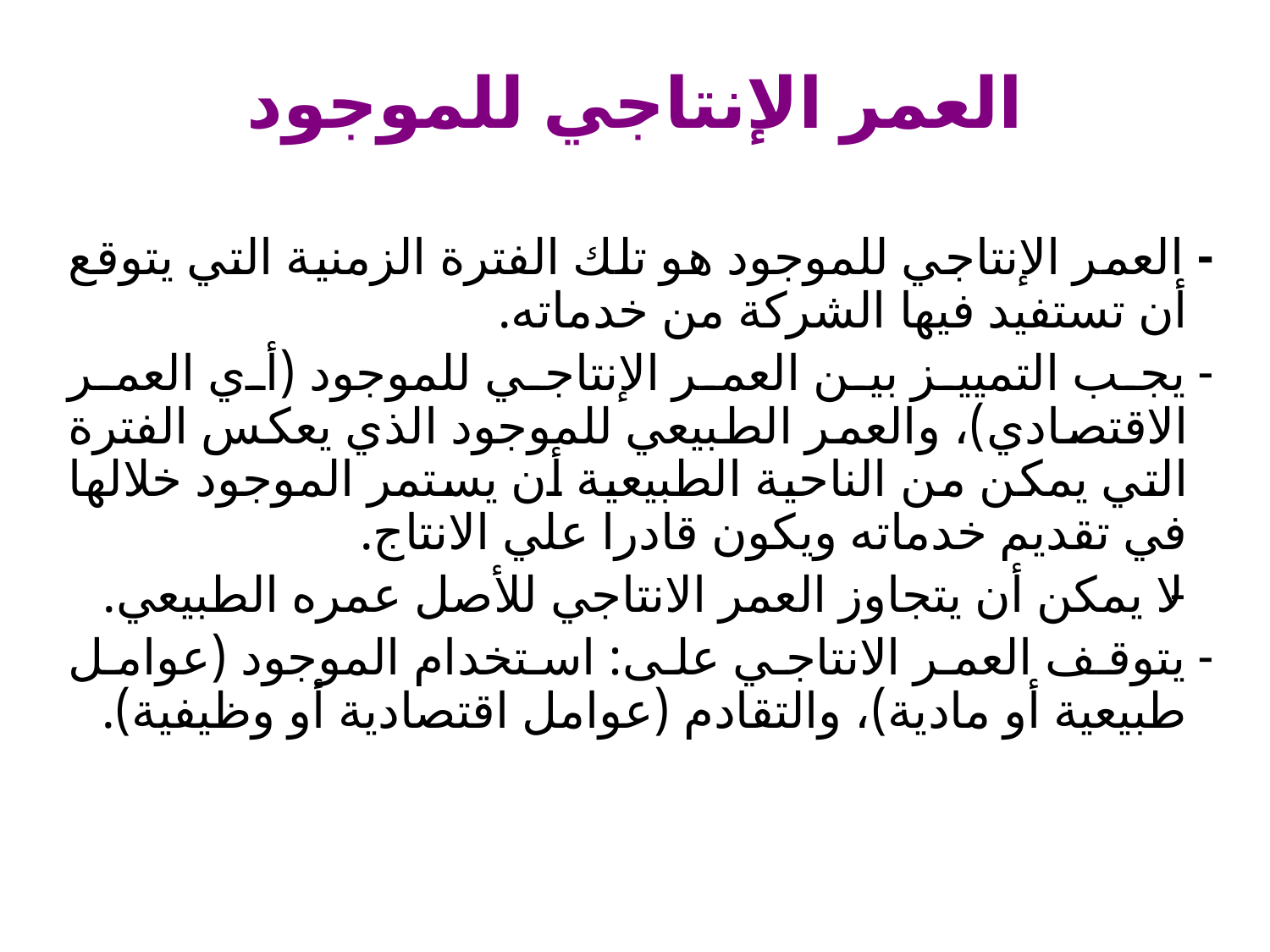

# العمر الإنتاجي للموجود
 - العمر الإنتاجي للموجود هو تلك الفترة الزمنية التي يتوقع أن تستفيد فيها الشركة من خدماته.
 - يجب التمييز بين العمر الإنتاجي للموجود (أي العمر الاقتصادي)، والعمر الطبيعي للموجود الذي يعكس الفترة التي يمكن من الناحية الطبيعية أن يستمر الموجود خلالها في تقديم خدماته ويكون قادرا علي الانتاج.
 - لا يمكن أن يتجاوز العمر الانتاجي للأصل عمره الطبيعي.
 - يتوقف العمر الانتاجي على: استخدام الموجود (عوامل طبيعية أو مادية)، والتقادم (عوامل اقتصادية أو وظيفية).